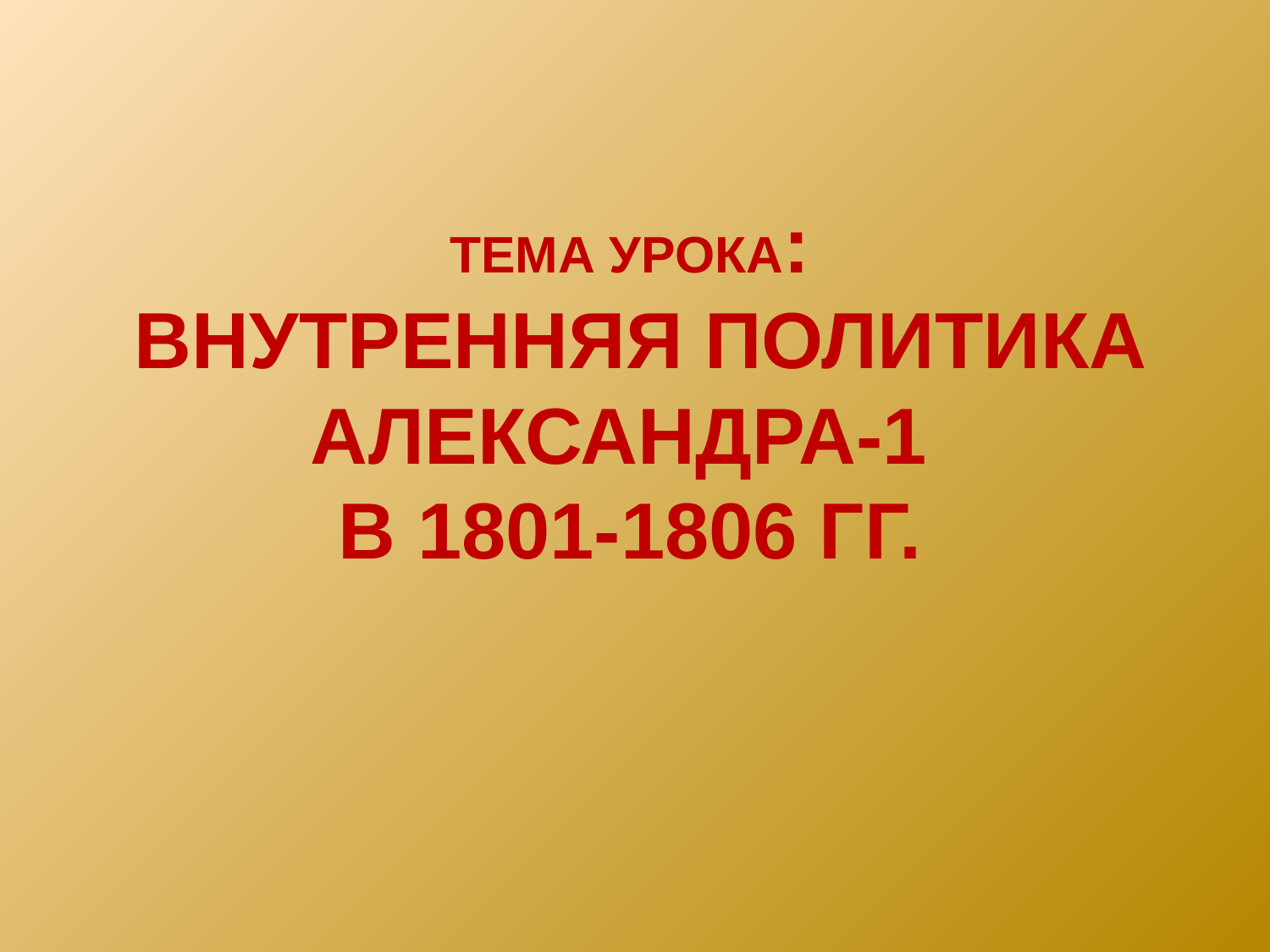

# Тема урока: Внутренняя политика Александра-1 в 1801-1806 гг.